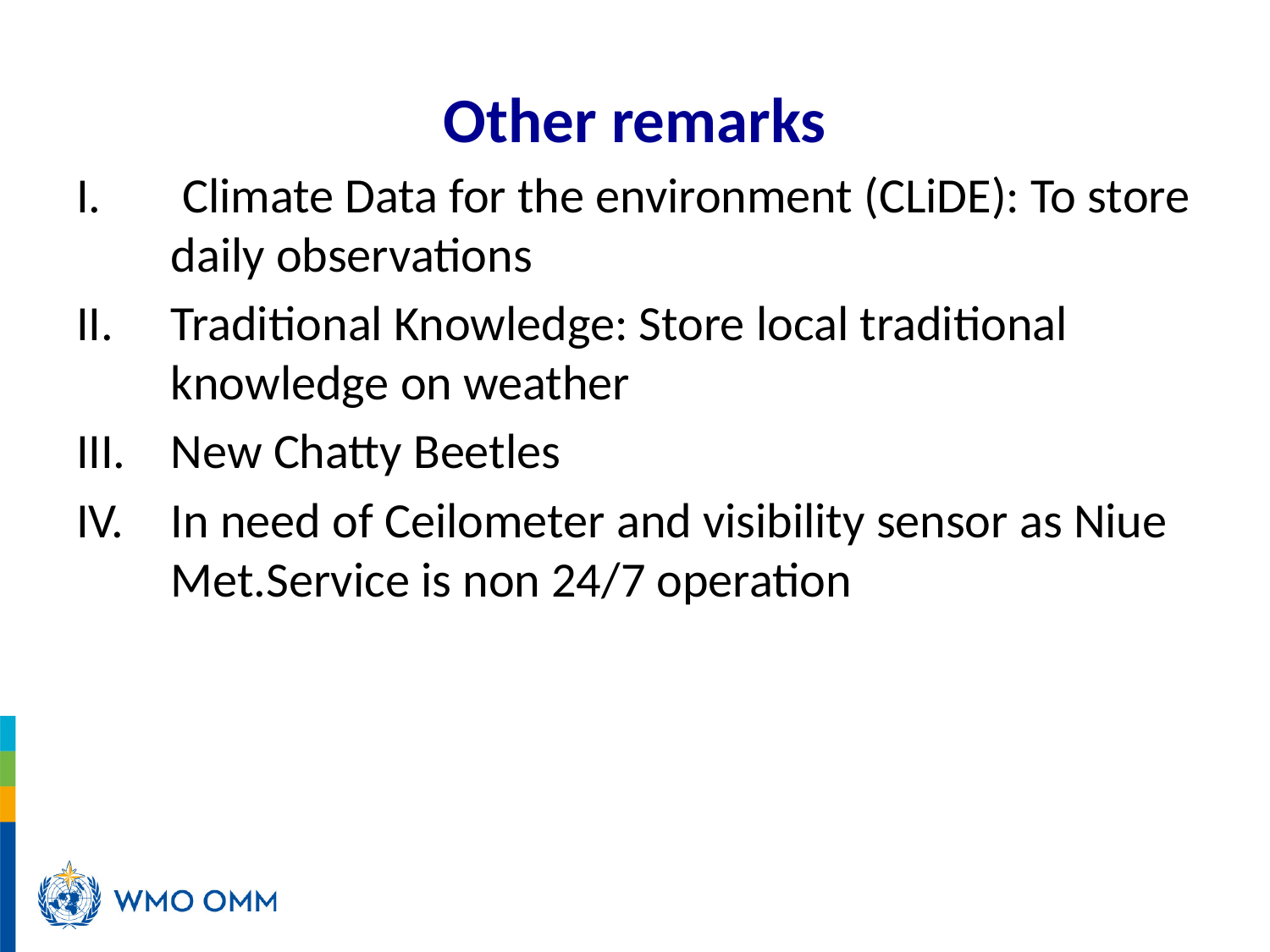

# Other remarks
 Climate Data for the environment (CLiDE): To store daily observations
Traditional Knowledge: Store local traditional knowledge on weather
New Chatty Beetles
In need of Ceilometer and visibility sensor as Niue Met.Service is non 24/7 operation